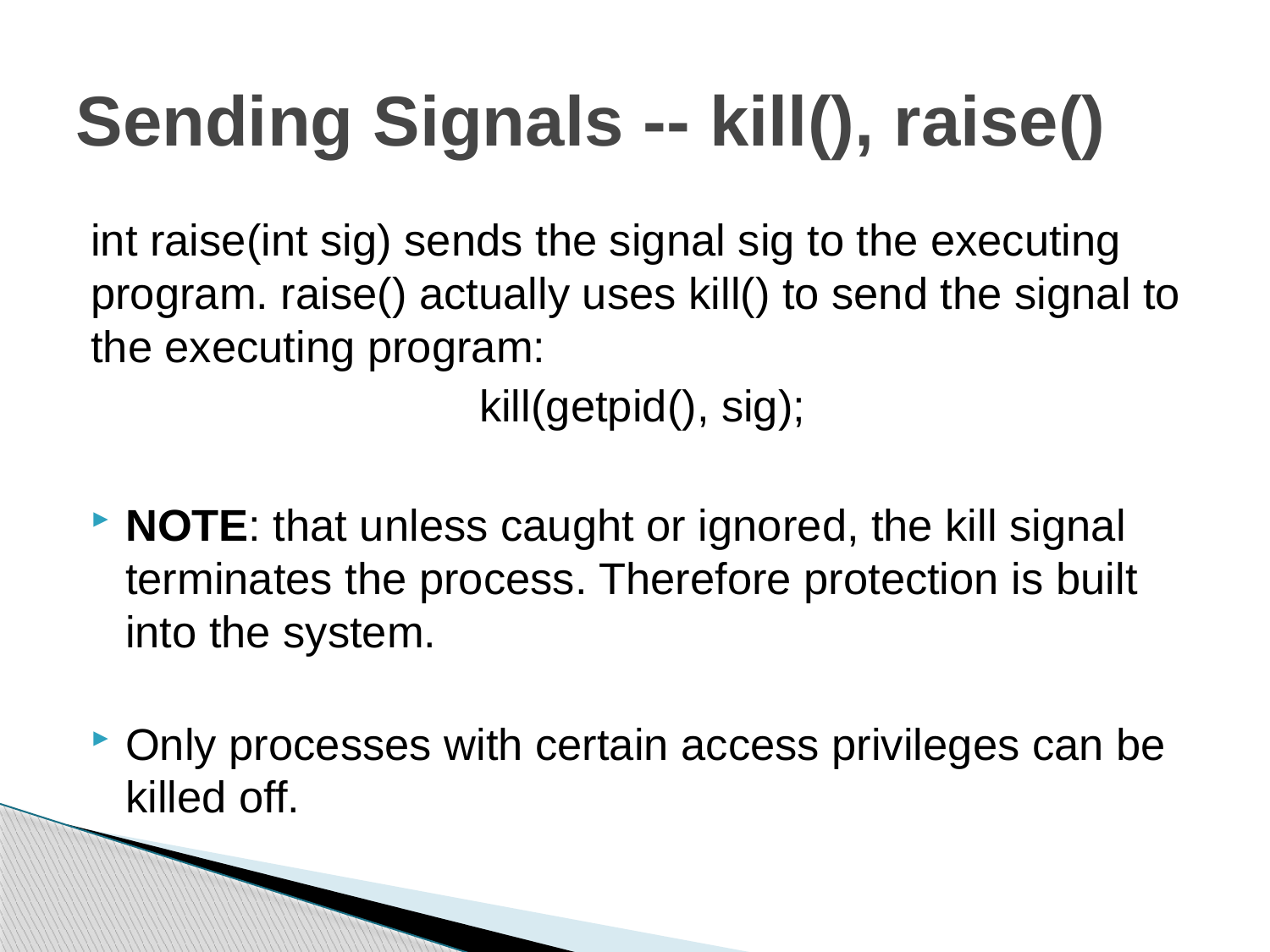

# Sending Signals -- kill(), raise()
int raise(int sig) sends the signal sig to the executing program. raise() actually uses kill() to send the signal to the executing program:
kill(getpid(), sig);

NOTE: that unless caught or ignored, the kill signal terminates the process. Therefore protection is built into the system.
Only processes with certain access privileges can be killed off.